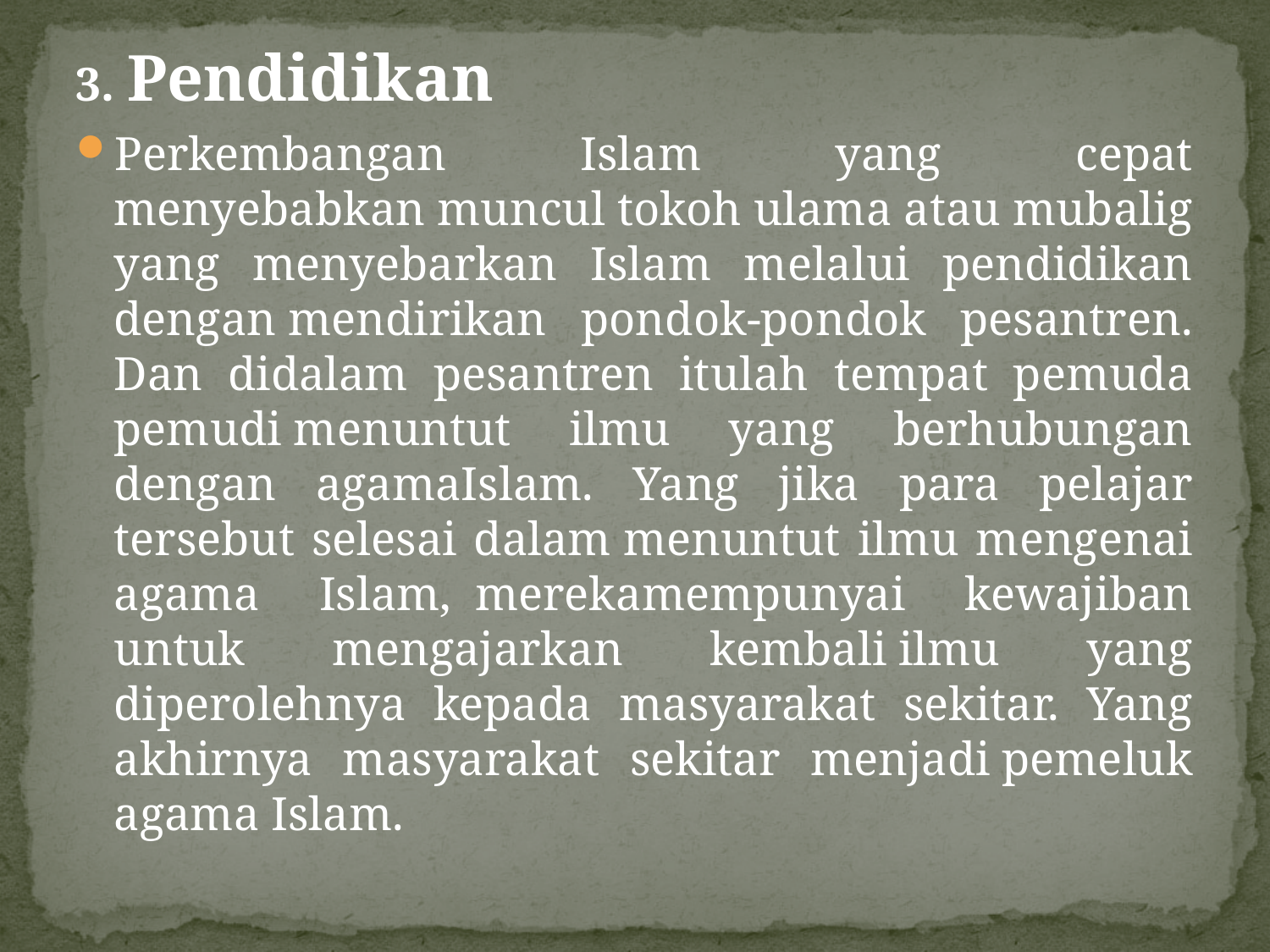

3. Pendidikan
Perkembangan Islam yang cepat menyebabkan muncul tokoh ulama atau mubalig yang menyebarkan Islam melalui pendidikan dengan mendirikan pondok-pondok pesantren. Dan didalam pesantren itulah tempat pemuda pemudi menuntut ilmu yang berhubungan dengan agamaIslam. Yang jika para pelajar tersebut selesai dalam menuntut ilmu mengenai agama Islam,  merekamempunyai kewajiban untuk mengajarkan kembali ilmu yang diperolehnya kepada masyarakat sekitar. Yang akhirnya masyarakat sekitar menjadi pemeluk agama Islam.